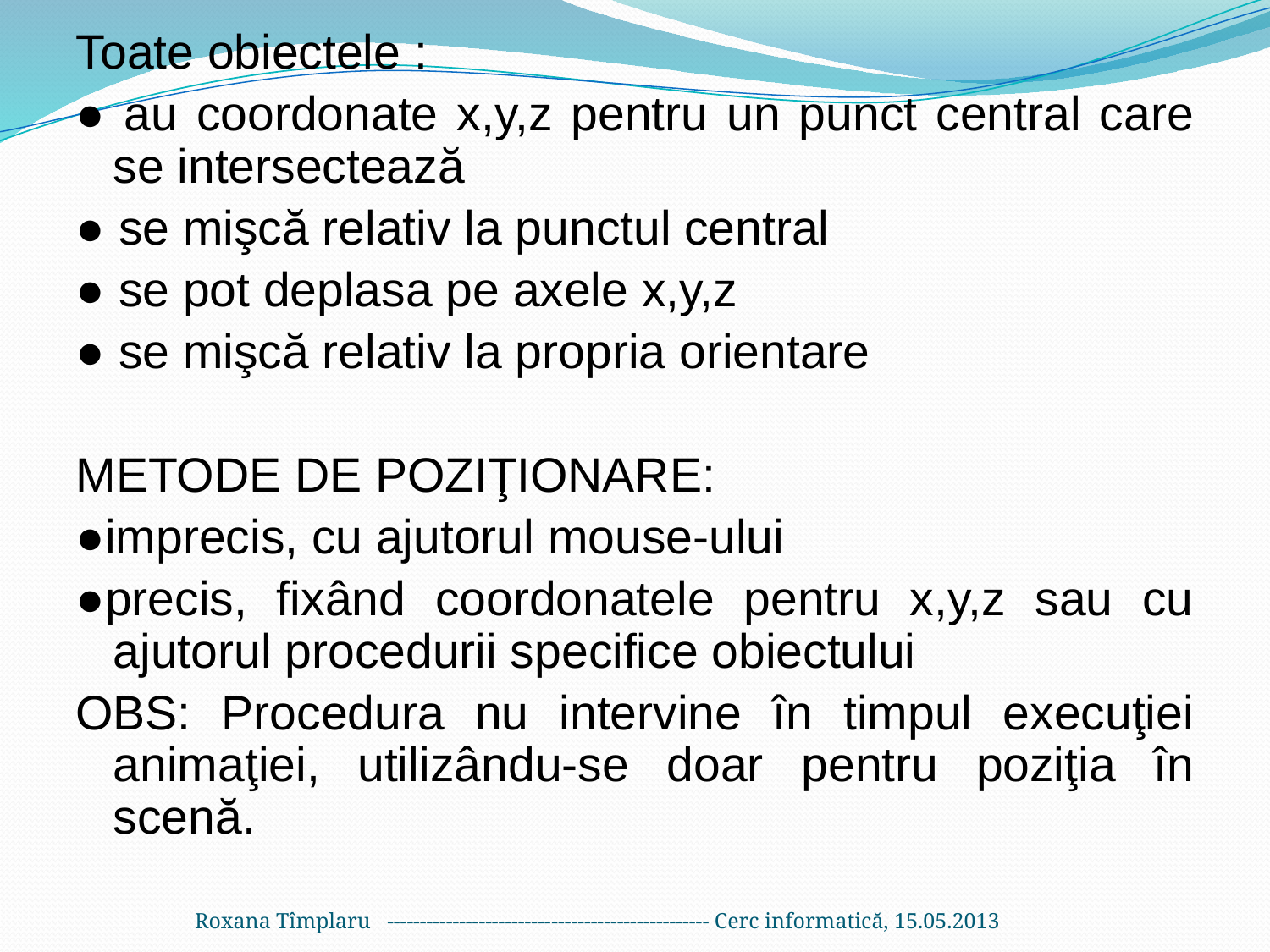

Toate obiectele :
● au coordonate x,y,z pentru un punct central care se intersectează
● se mişcă relativ la punctul central
● se pot deplasa pe axele x,y,z
● se mişcă relativ la propria orientare

METODE DE POZIŢIONARE:
●imprecis, cu ajutorul mouse-ului
●precis, fixând coordonatele pentru x,y,z sau cu ajutorul procedurii specifice obiectului
OBS: Procedura nu intervine în timpul execuţiei animaţiei, utilizându-se doar pentru poziţia în scenă.
Roxana Tîmplaru   ------------------------------------------------- Cerc informatică, 15.05.2013